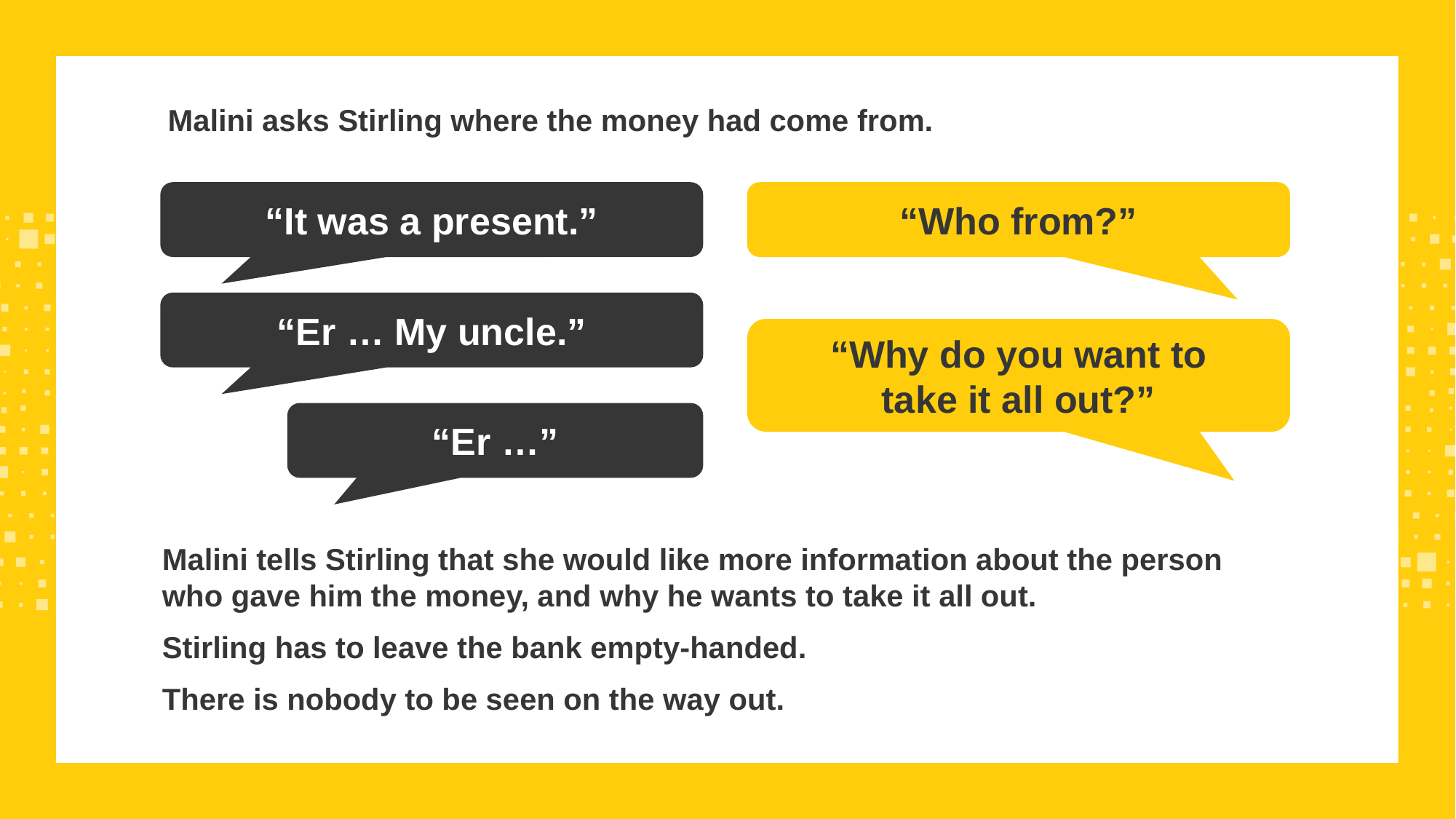

Malini asks Stirling where the money had come from.
“Who from?”
“It was a present.”
“Er … My uncle.”
“Why do you want to
take it all out?”
“Er …”
Malini tells Stirling that she would like more information about the person who gave him the money, and why he wants to take it all out.
Stirling has to leave the bank empty-handed.
There is nobody to be seen on the way out.